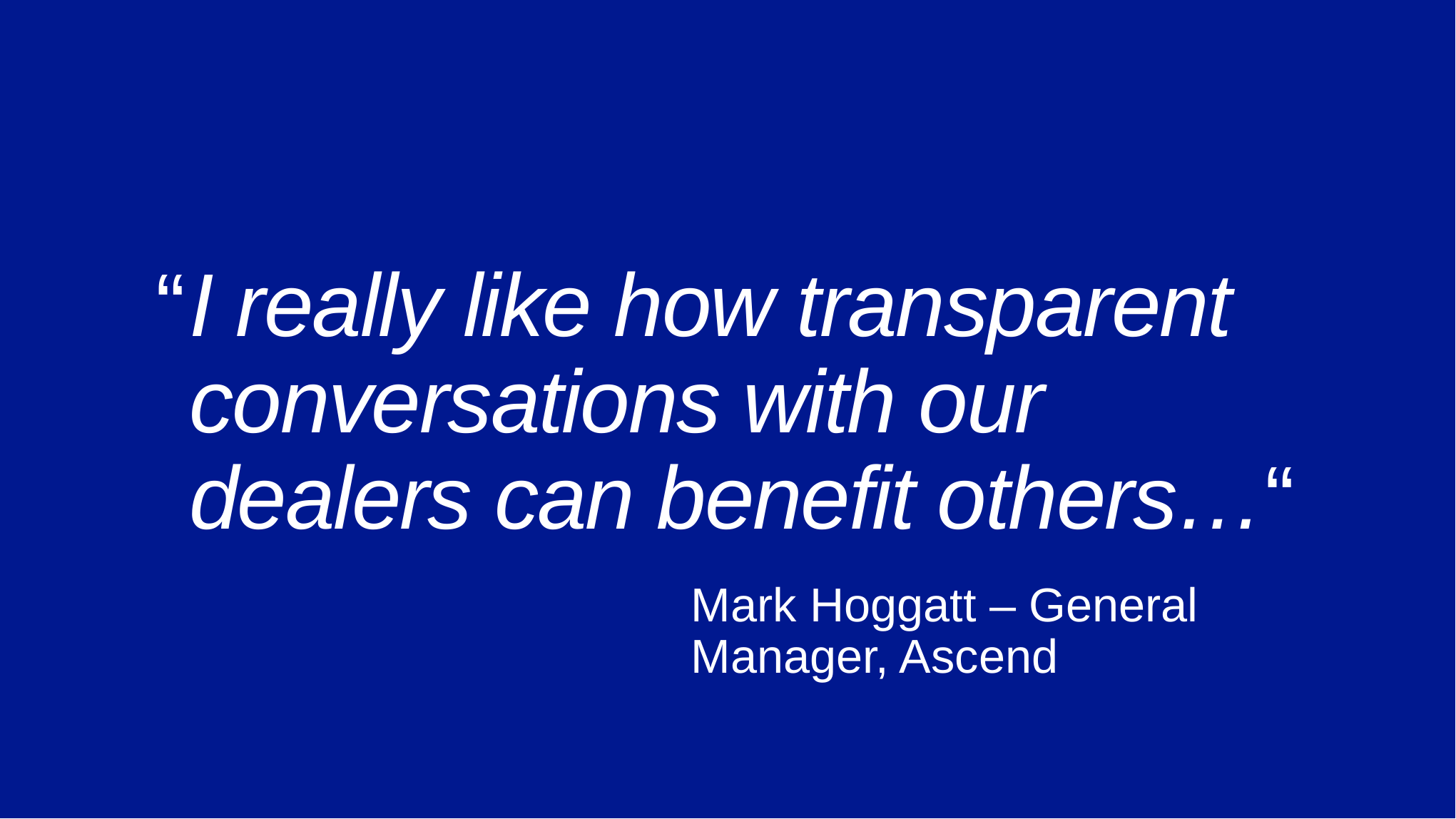

# “	I really like how transparent conversations with our dealers can benefit others…“
Mark Hoggatt – General Manager, Ascend